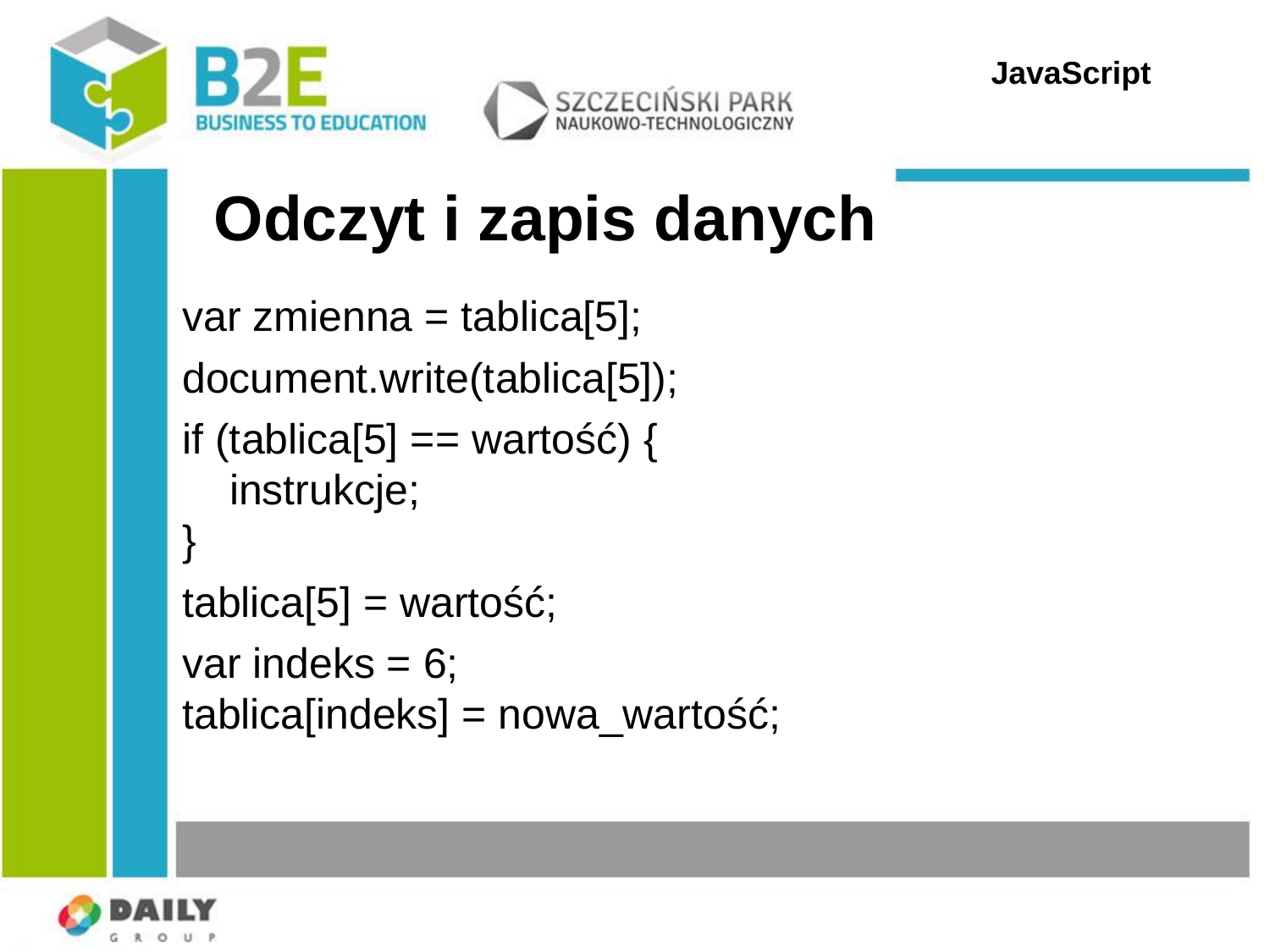

JavaScript
# Odczyt i zapis danych
var zmienna = tablica[5];
document.write(tablica[5]);
if (tablica[5] == wartość) {
    instrukcje;
}
tablica[5] = wartość;
var indeks = 6;
tablica[indeks] = nowa_wartość;